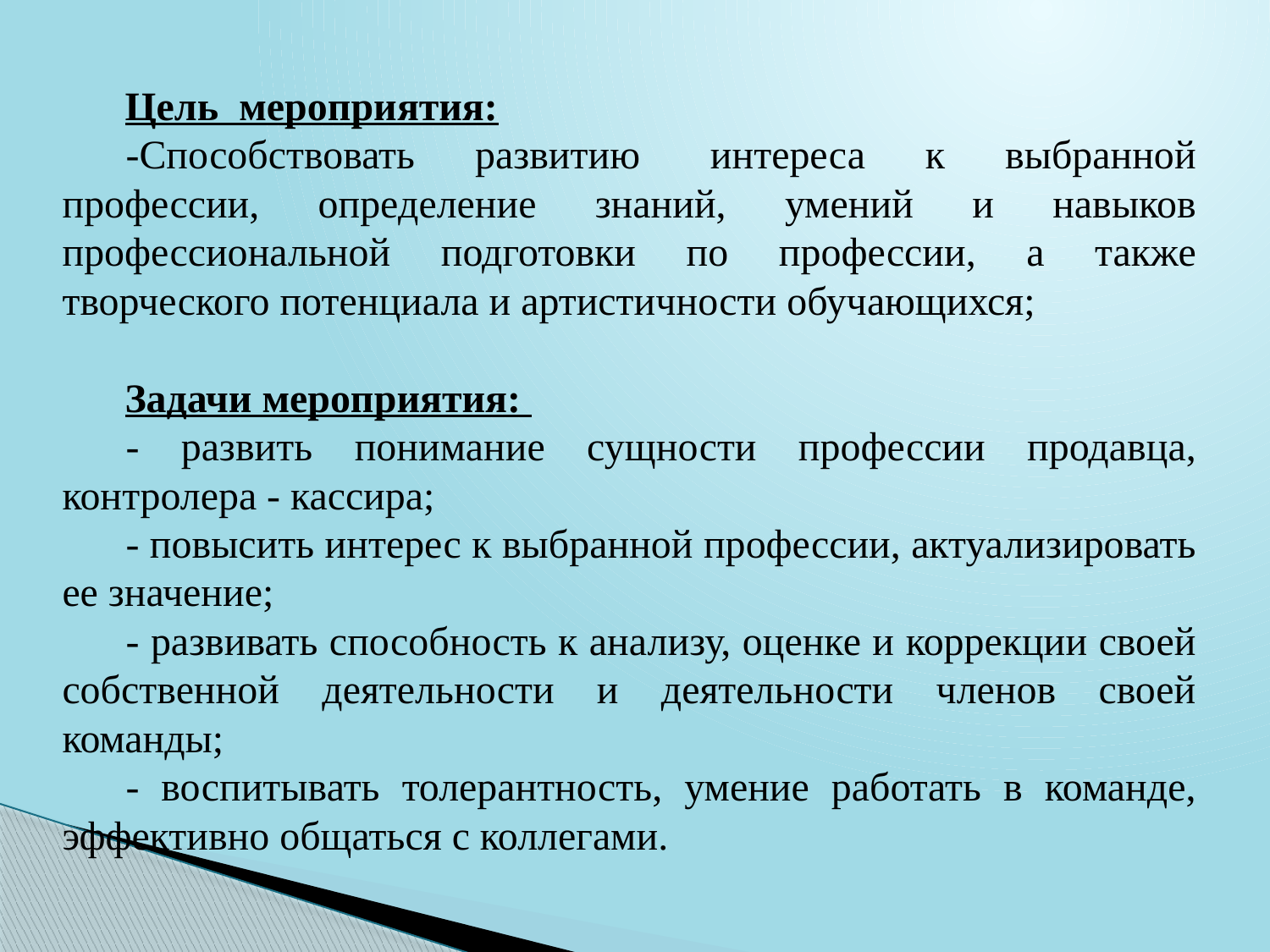

Цель  мероприятия:
-Способствовать развитию  интереса к выбранной профессии, определение знаний, умений и навыков профессиональной подготовки по профессии, а также творческого потенциала и артистичности обучающихся;

Задачи мероприятия:
- развить понимание сущности профессии продавца, контролера - кассира;
- повысить интерес к выбранной профессии, актуализировать ее значение;
- развивать способность к анализу, оценке и коррекции своей собственной деятельности и деятельности членов своей команды;
- воспитывать толерантность, умение работать в команде, эффективно общаться с коллегами.